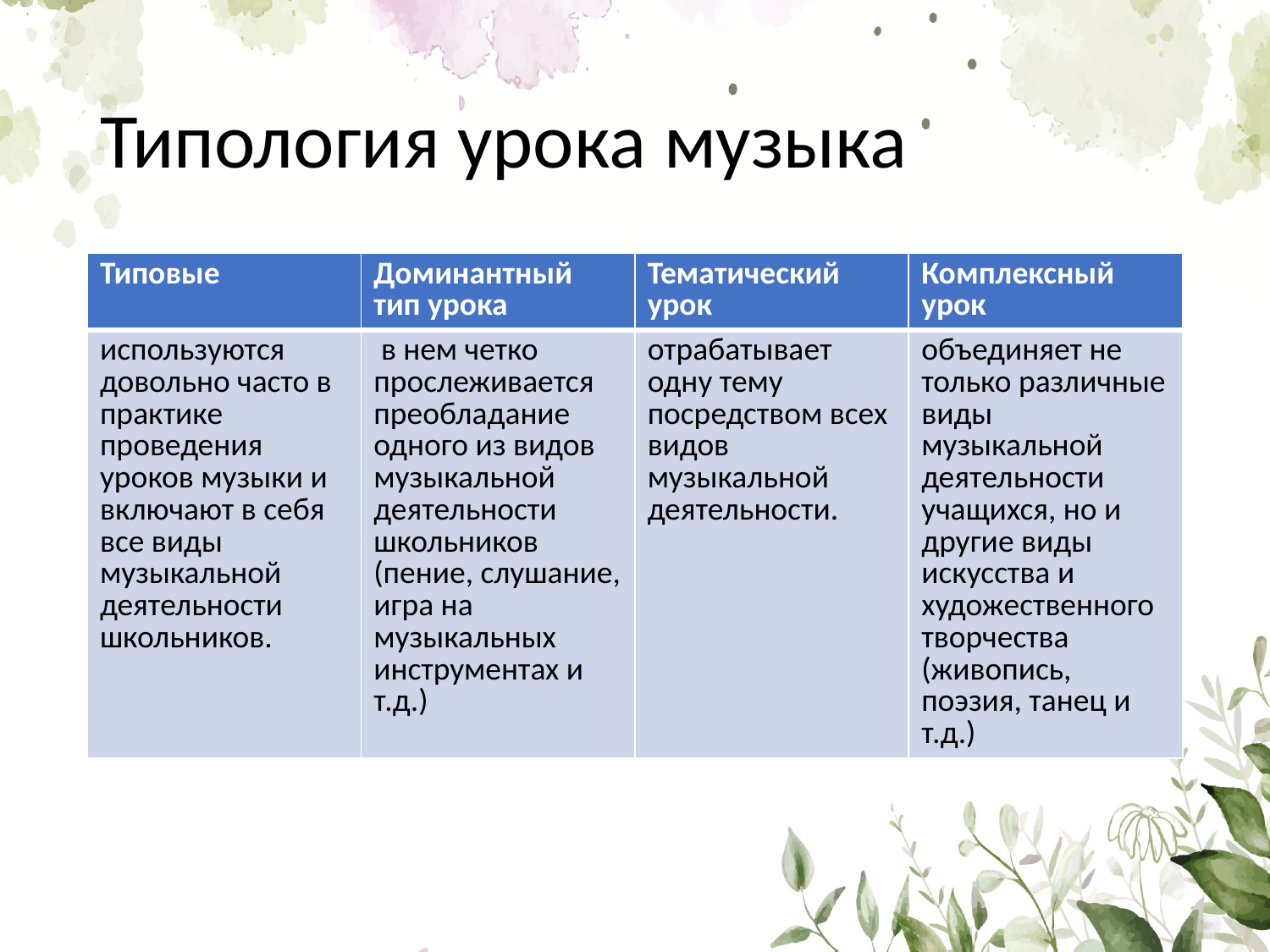

# Типология урока музыка
| Типовые | Доминантный тип урока | Тематический урок | Комплексный урок |
| --- | --- | --- | --- |
| используются довольно часто в практике проведения уроков музыки и включают в себя все виды музыкальной деятельности школьников. | в нем четко прослеживается преобладание одного из видов музыкальной деятельности школьников (пение, слушание, игра на музыкальных инструментах и т.д.) | отрабатывает одну тему посредством всех видов музыкальной деятельности. | объединяет не только различные виды музыкальной деятельности учащихся, но и другие виды искусства и художественного творчества (живопись, поэзия, танец и т.д.) |